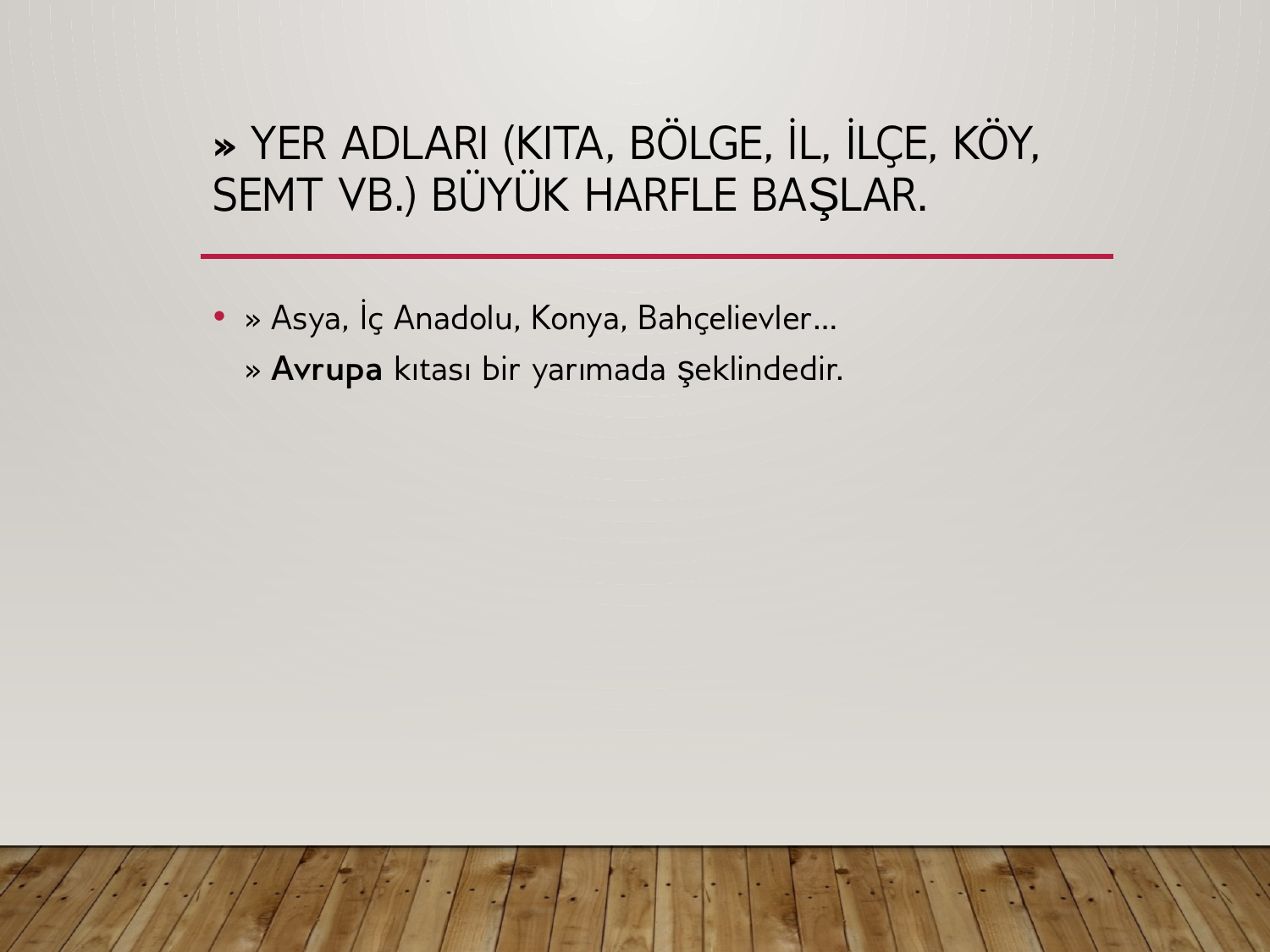

# » Yer adları (kıta, bölge, il, ilçe, köy, semt vb.) büyük harfle başlar.
» Asya, İç Anadolu, Konya, Bahçelievler…
» Avrupa kıtası bir yarımada şeklindedir.